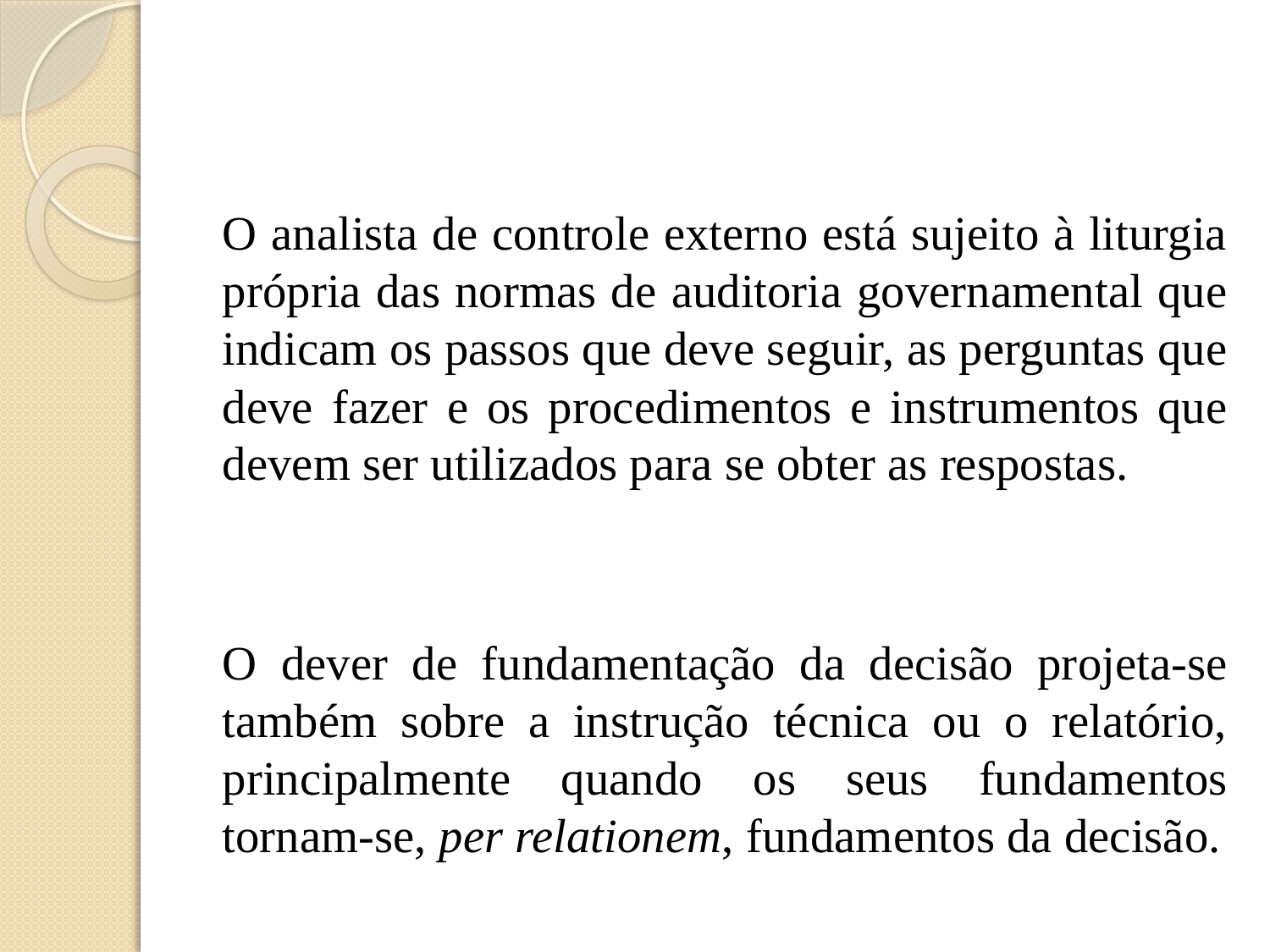

#
O analista de controle externo está sujeito à liturgia própria das normas de auditoria governamental que indicam os passos que deve seguir, as perguntas que deve fazer e os procedimentos e instrumentos que devem ser utilizados para se obter as respostas.

O dever de fundamentação da decisão projeta-se também sobre a instrução técnica ou o relatório, principalmente quando os seus fundamentos tornam-se, per relationem, fundamentos da decisão.